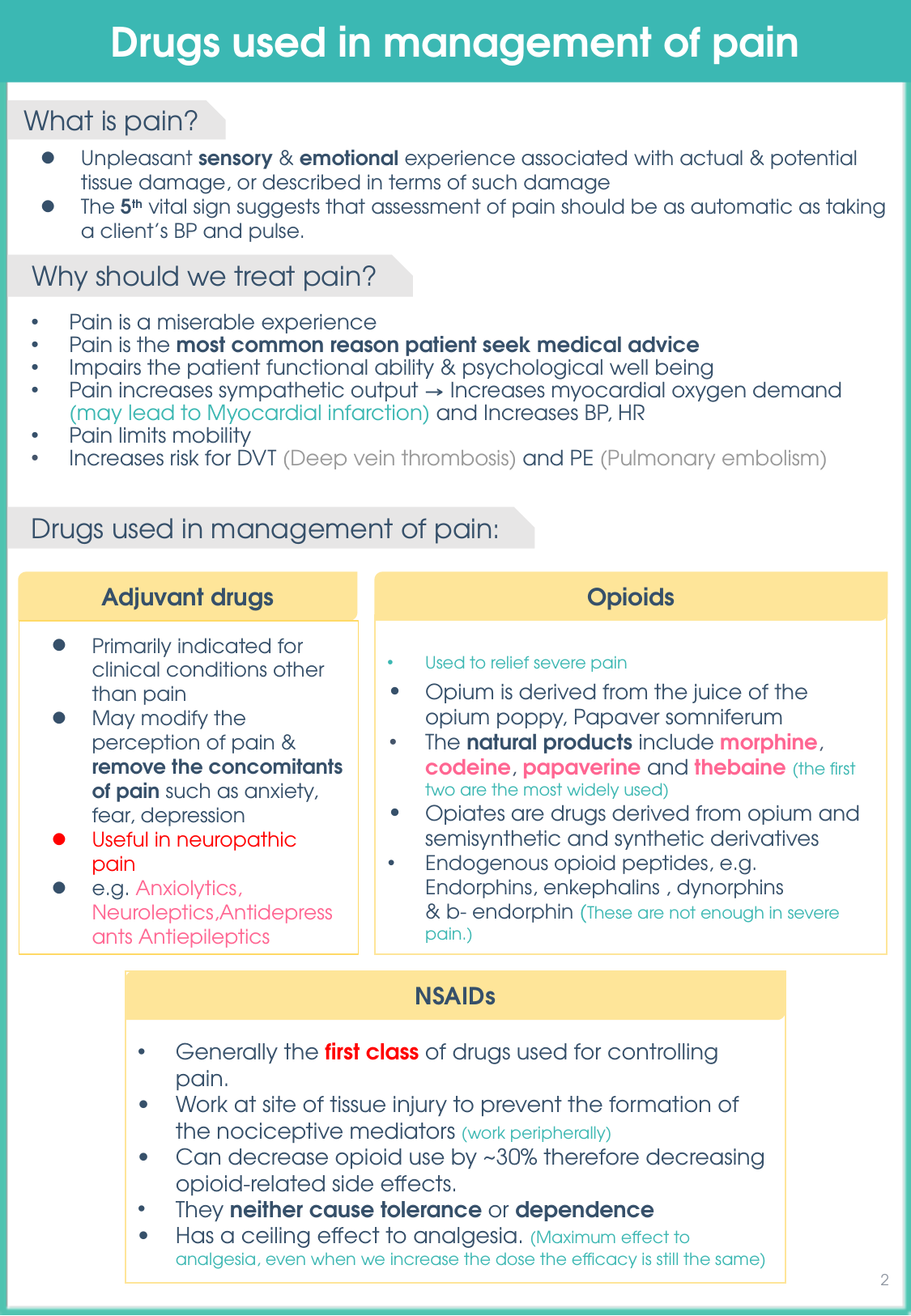

Drugs used in management of pain
What is pain?
Unpleasant sensory & emotional experience associated with actual & potential tissue damage, or described in terms of such damage
The 5th vital sign suggests that assessment of pain should be as automatic as taking a client’s BP and pulse.
Why should we treat pain?
Pain is a miserable experience
Pain is the most common reason patient seek medical advice
Impairs the patient functional ability & psychological well being
Pain increases sympathetic output → Increases myocardial oxygen demand (may lead to Myocardial infarction) and Increases BP, HR
Pain limits mobility
Increases risk for DVT (Deep vein thrombosis) and PE (Pulmonary embolism)
Drugs used in management of pain:
Adjuvant drugs
Opioids

Used to relief severe pain

Opium is derived from the juice of the opium poppy, Papaver somniferum
The natural products include morphine, codeine, papaverine and thebaine (the first two are the most widely used)
Opiates are drugs derived from opium and semisynthetic and synthetic derivatives
Endogenous opioid peptides, e.g. Endorphins, enkephalins , dynorphins
& b- endorphin (These are not enough in severe pain.)
Primarily indicated for clinical conditions other than pain
May modify the perception of pain & remove the concomitants of pain such as anxiety, fear, depression
Useful in neuropathic pain
e.g. Anxiolytics, Neuroleptics,Antidepressants Antiepileptics

Generally the first class of drugs used for controlling pain.
Work at site of tissue injury to prevent the formation of the nociceptive mediators (work peripherally)
Can decrease opioid use by ~30% therefore decreasing opioid-related side effects.
They neither cause tolerance or dependence
Has a ceiling effect to analgesia. (Maximum effect to analgesia, even when we increase the dose the efficacy is still the same)
NSAIDs
2